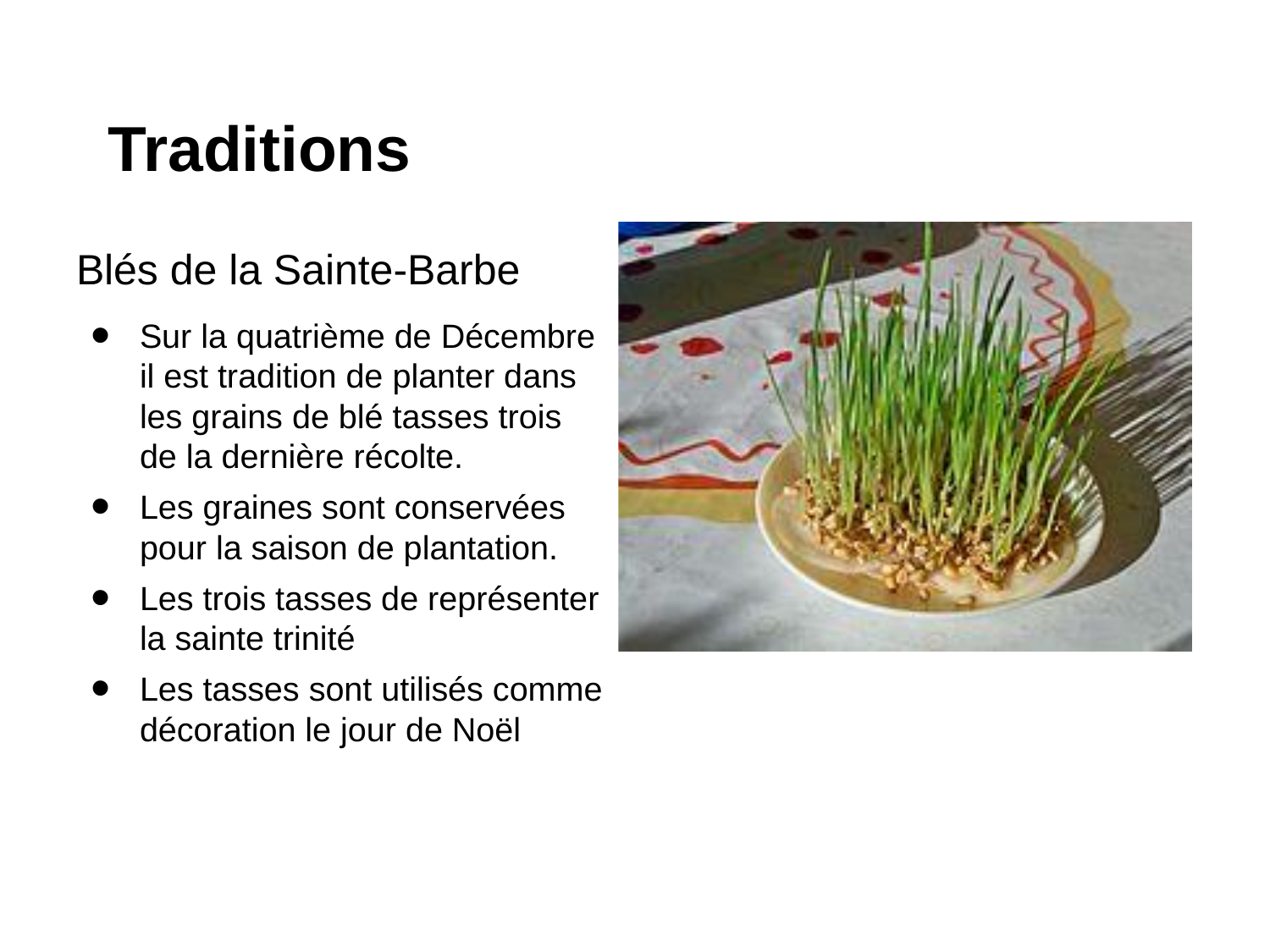

# Traditions
Blés de la Sainte-Barbe
Sur la quatrième de Décembre il est tradition de planter dans les grains de blé tasses trois de la dernière récolte.
Les graines sont conservées pour la saison de plantation.
Les trois tasses de représenter la sainte trinité
Les tasses sont utilisés comme décoration le jour de Noël